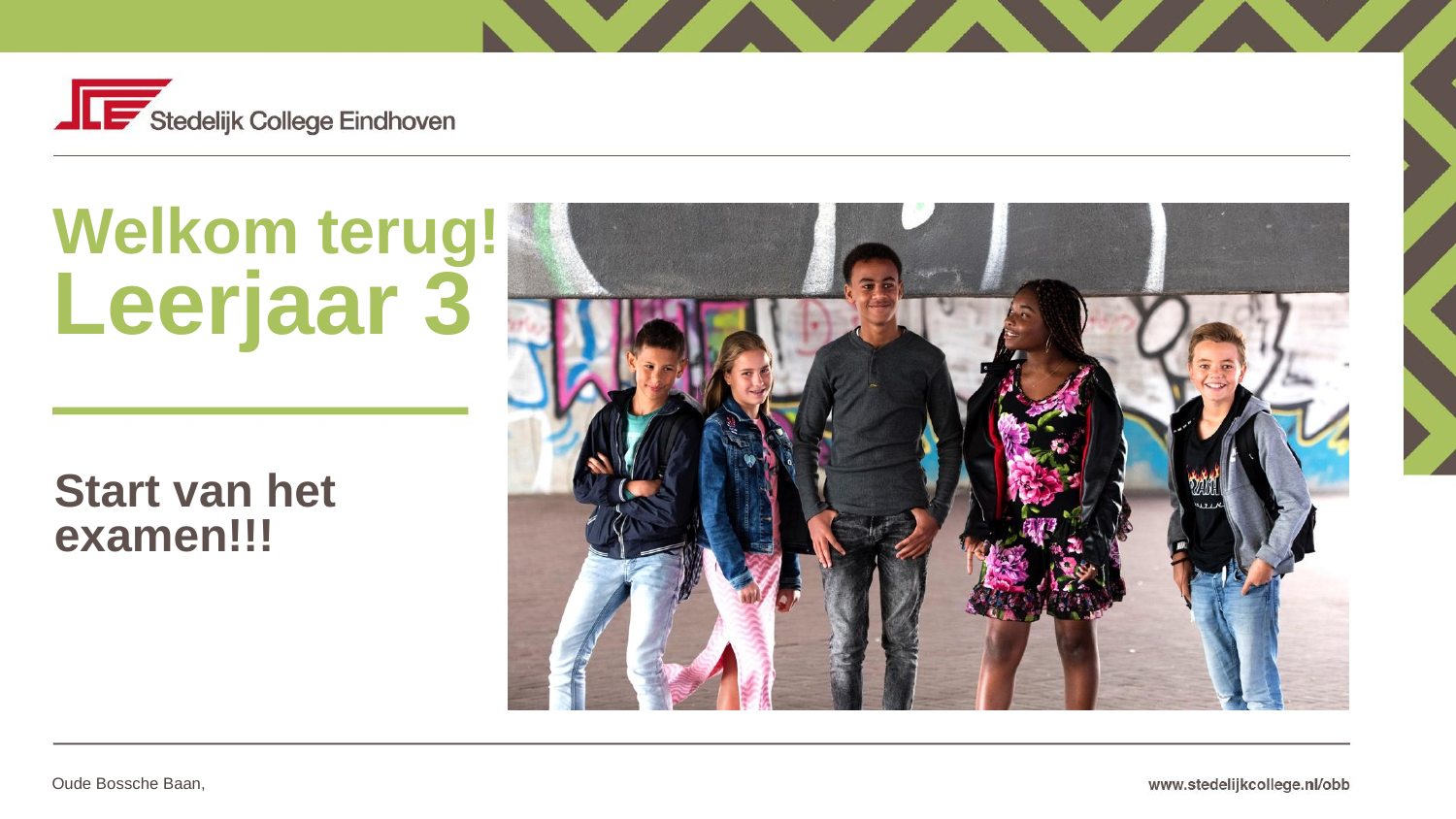

# Welkom terug! Leerjaar 3
Start van het examen!!!